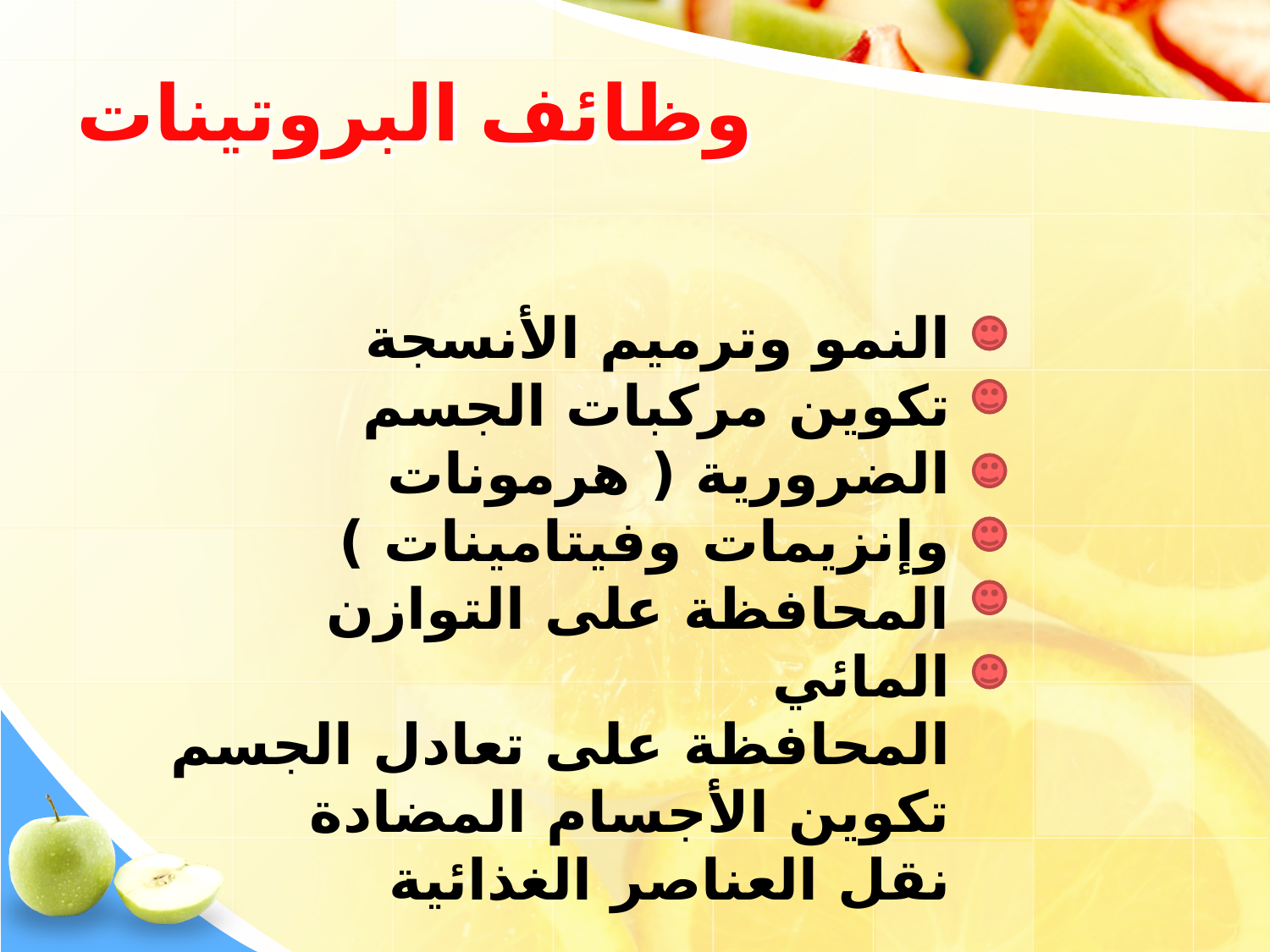

# وظائف البروتينات
النمو وترميم الأنسجة
تكوين مركبات الجسم الضرورية ( هرمونات وإنزيمات وفيتامينات )
المحافظة على التوازن المائي
المحافظة على تعادل الجسم
تكوين الأجسام المضادة
نقل العناصر الغذائية